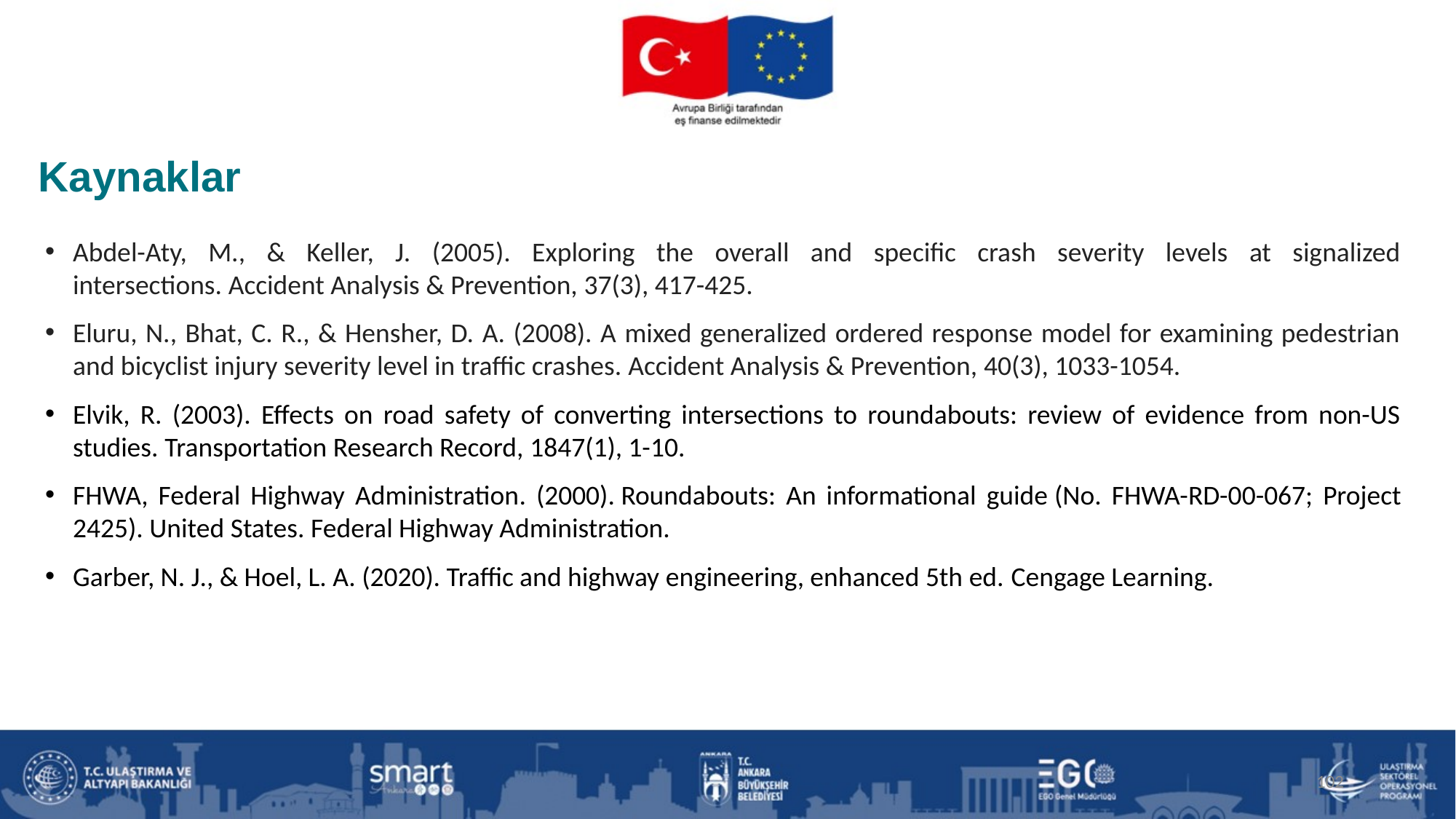

Kaynaklar

Abdel-Aty, M., & Keller, J. (2005). Exploring the overall and specific crash severity levels at signalized intersections. Accident Analysis & Prevention, 37(3), 417-425.
Eluru, N., Bhat, C. R., & Hensher, D. A. (2008). A mixed generalized ordered response model for examining pedestrian and bicyclist injury severity level in traffic crashes. Accident Analysis & Prevention, 40(3), 1033-1054.
Elvik, R. (2003). Effects on road safety of converting intersections to roundabouts: review of evidence from non-US studies. Transportation Research Record, 1847(1), 1-10.
FHWA, Federal Highway Administration. (2000). Roundabouts: An informational guide (No. FHWA-RD-00-067; Project 2425). United States. Federal Highway Administration.
Garber, N. J., & Hoel, L. A. (2020). Traffic and highway engineering, enhanced 5th ed. Cengage Learning.

102